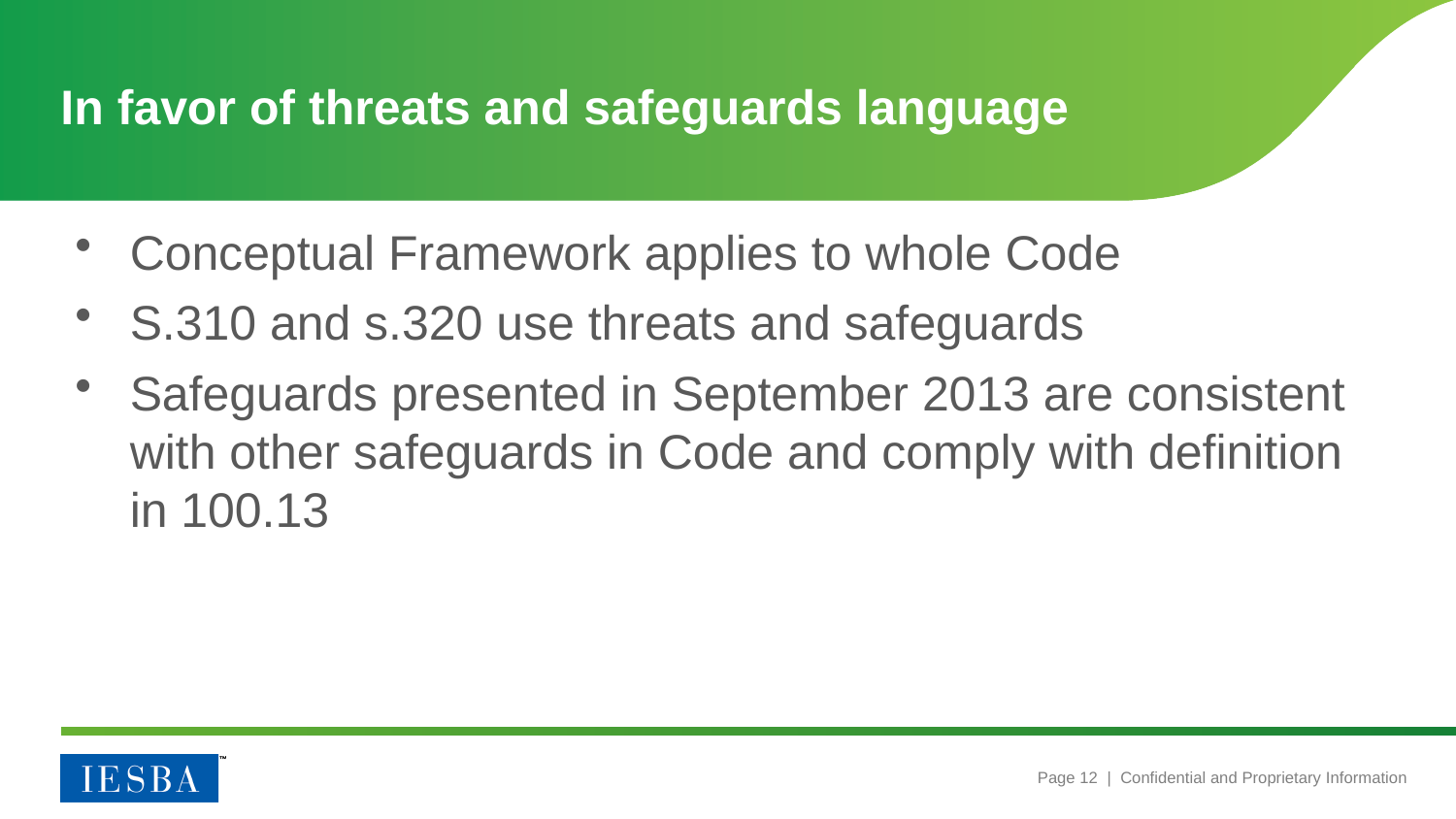

# In favor of threats and safeguards language
Conceptual Framework applies to whole Code
S.310 and s.320 use threats and safeguards
Safeguards presented in September 2013 are consistent with other safeguards in Code and comply with definition in 100.13